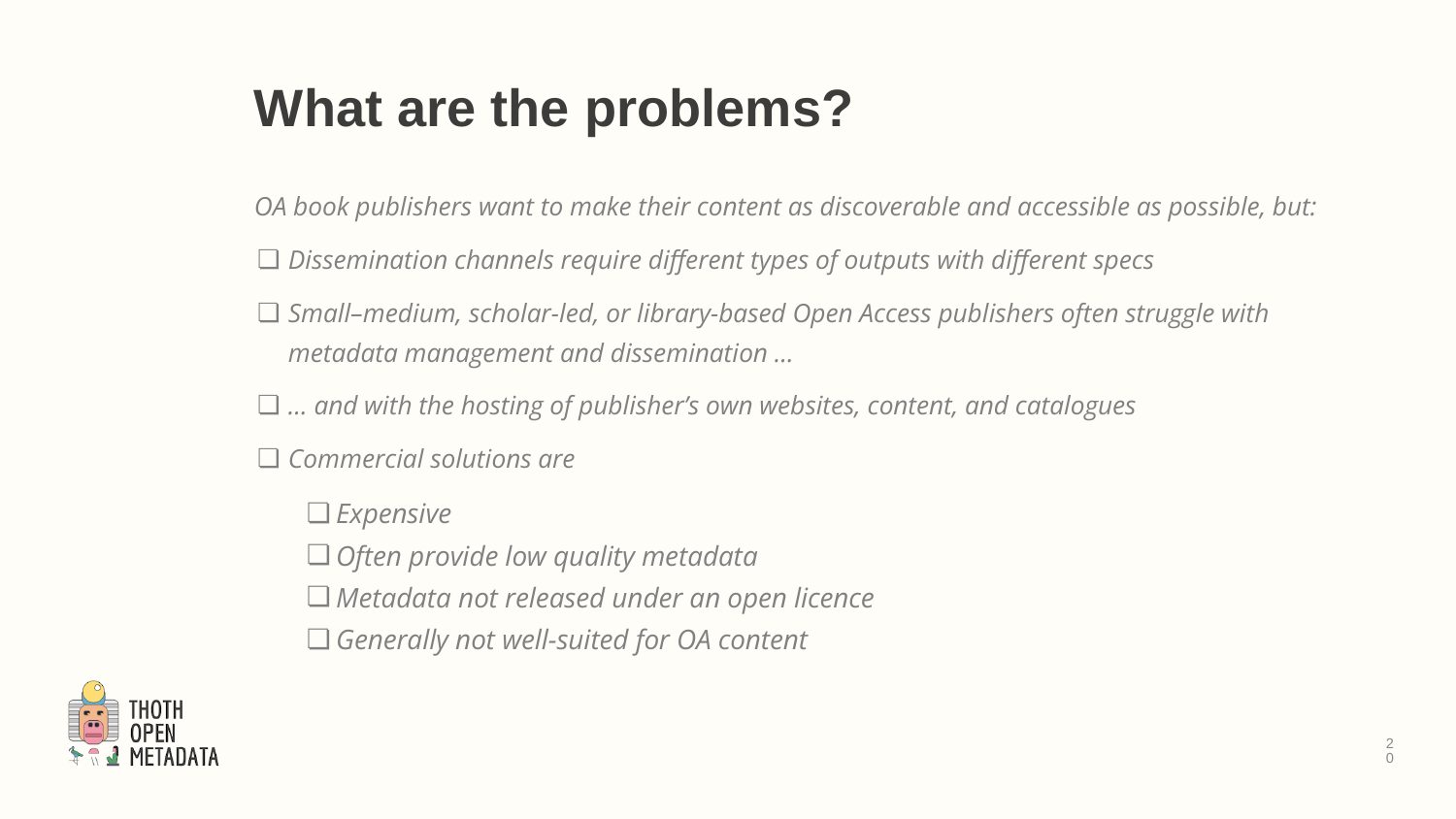

# What are the problems?

OA book publishers want to make their content as discoverable and accessible as possible, but:
Dissemination channels require different types of outputs with different specs
Small–medium, scholar-led, or library-based Open Access publishers often struggle with metadata management and dissemination …
… and with the hosting of publisher’s own websites, content, and catalogues
Commercial solutions are
Expensive
Often provide low quality metadata
Metadata not released under an open licence
Generally not well-suited for OA content
20